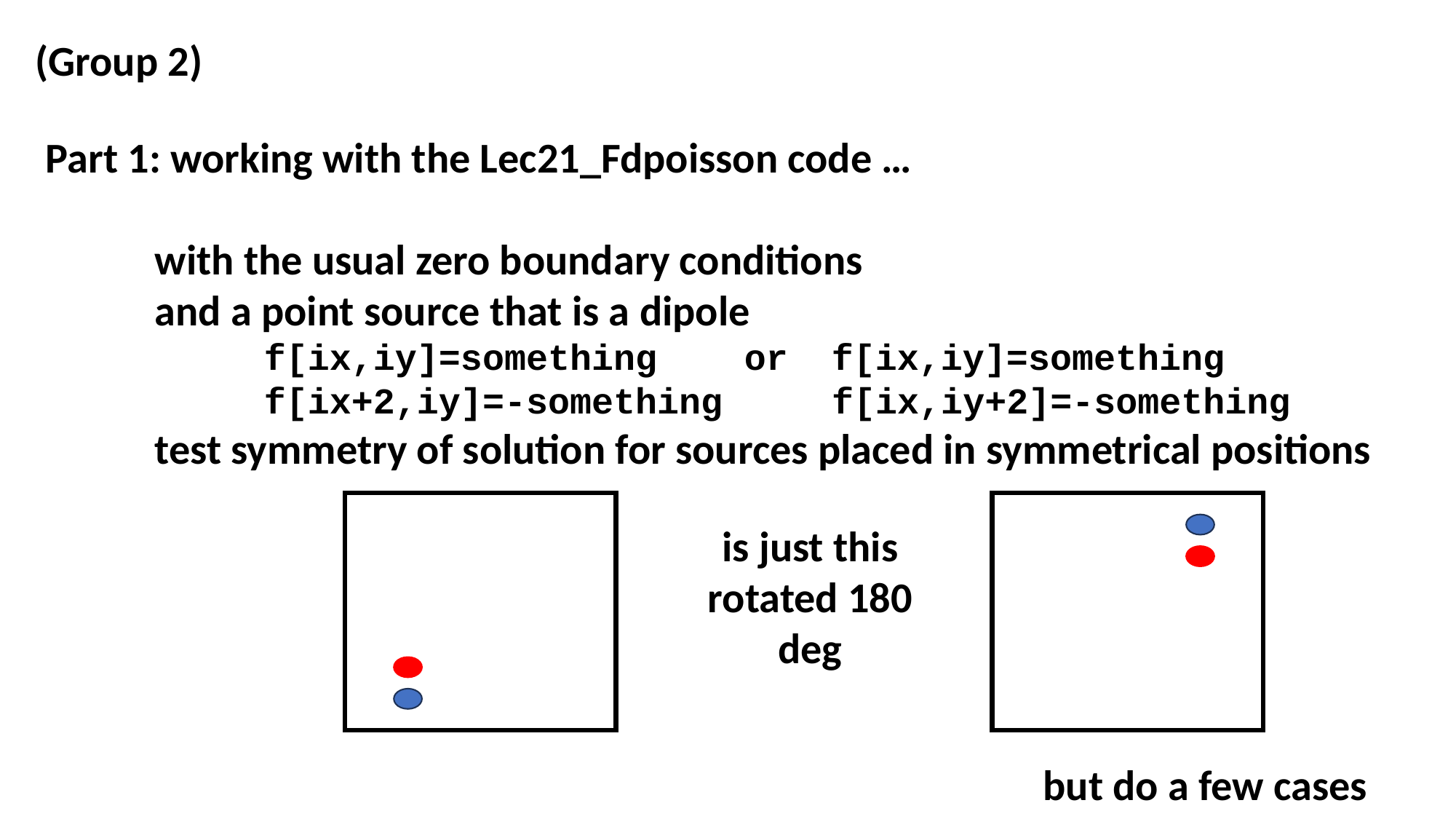

(Group 2)

Part 1: working with the Lec21_Fdpoisson code …

	with the usual zero boundary conditions
	and a point source that is a dipole
		f[ix,iy]=something	  or	 f[ix,iy]=something
		f[ix+2,iy]=-something     f[ix,iy+2]=-something
	test symmetry of solution for sources placed in symmetrical positions

is just this rotated 180 deg

but do a few cases